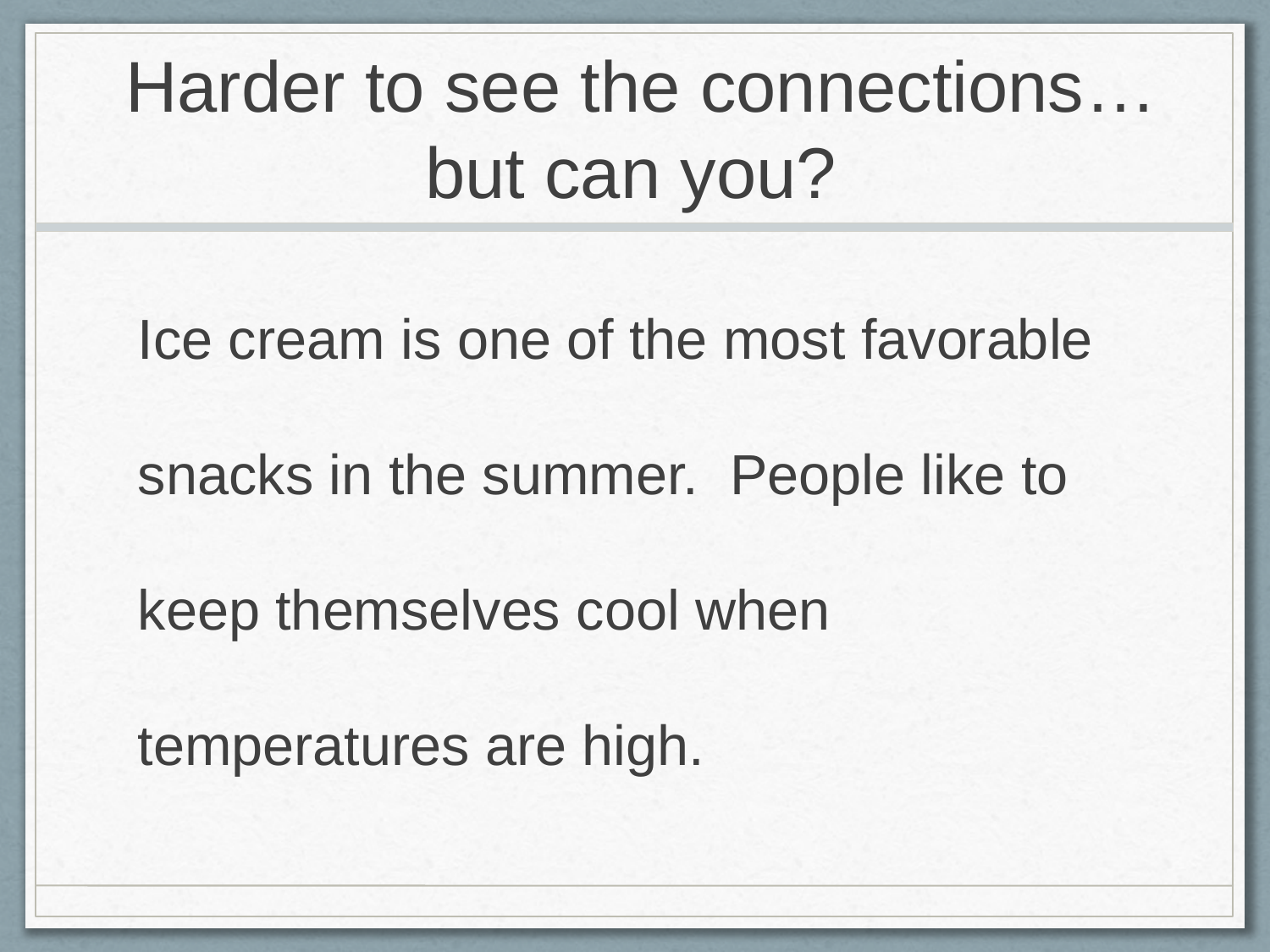

# Harder to see the connections… but can you?
Ice cream is one of the most favorable
snacks in the summer.  People like to
keep themselves cool when
temperatures are high.